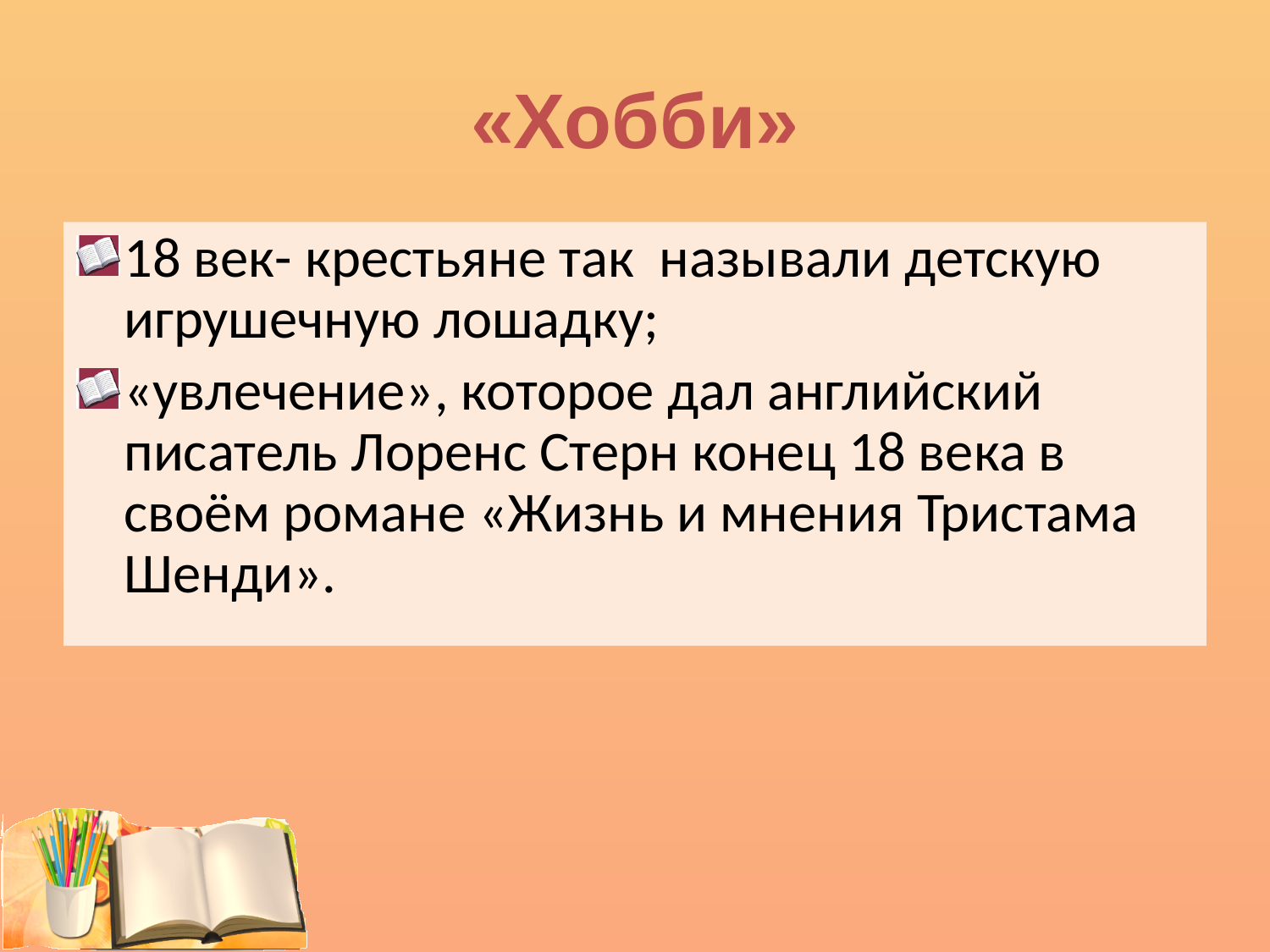

# «Хобби»
18 век- крестьяне так  называли детскую игрушечную лошадку;
«увлечение», которое дал английский писатель Лоренс Стерн конец 18 века в  своём романе «Жизнь и мнения Тристама Шенди».